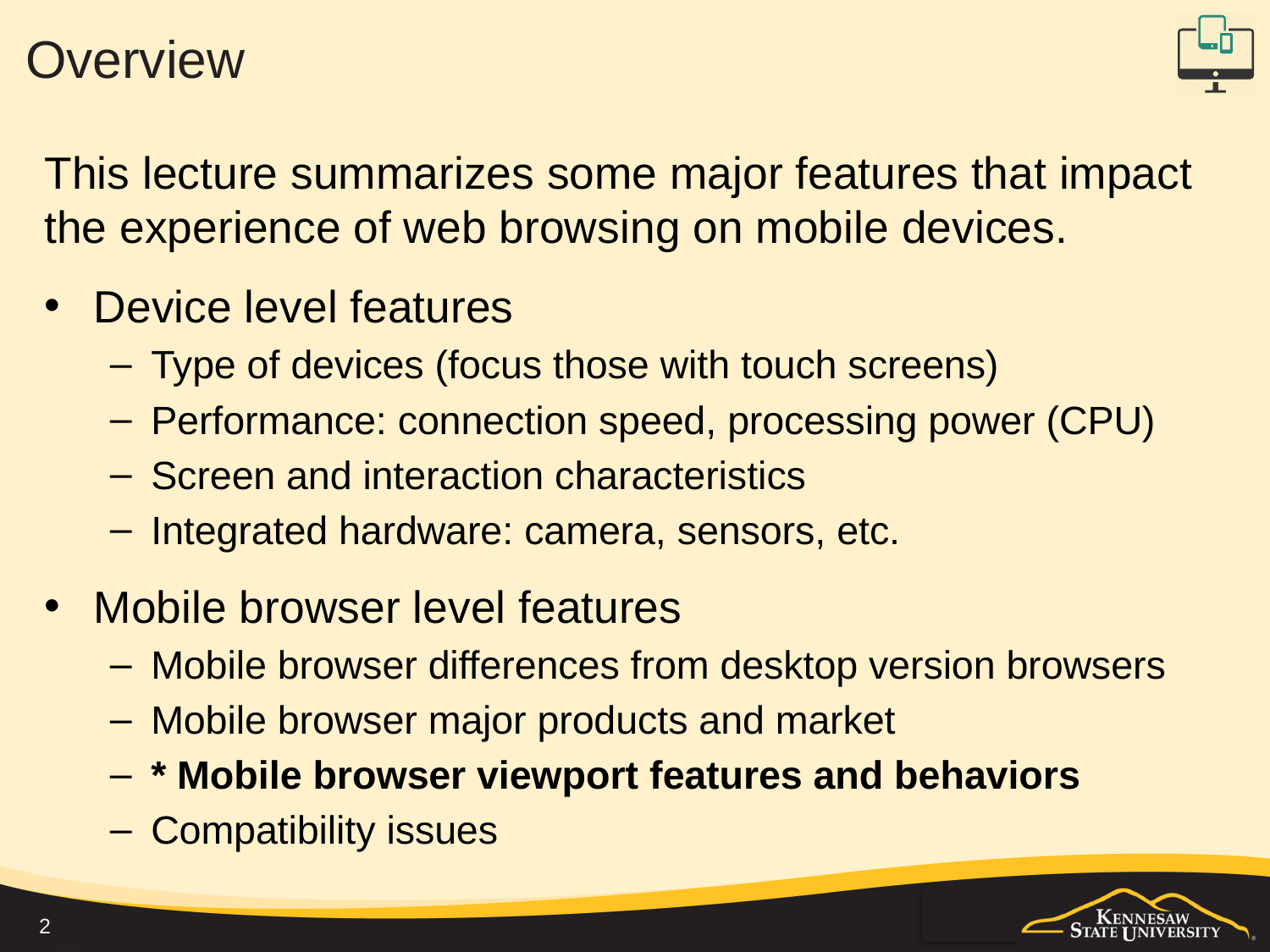

# Overview
This lecture summarizes some major features that impact the experience of web browsing on mobile devices.
Device level features
Type of devices (focus those with touch screens)
Performance: connection speed, processing power (CPU)
Screen and interaction characteristics
Integrated hardware: camera, sensors, etc.
Mobile browser level features
Mobile browser differences from desktop version browsers
Mobile browser major products and market
* Mobile browser viewport features and behaviors
Compatibility issues
2